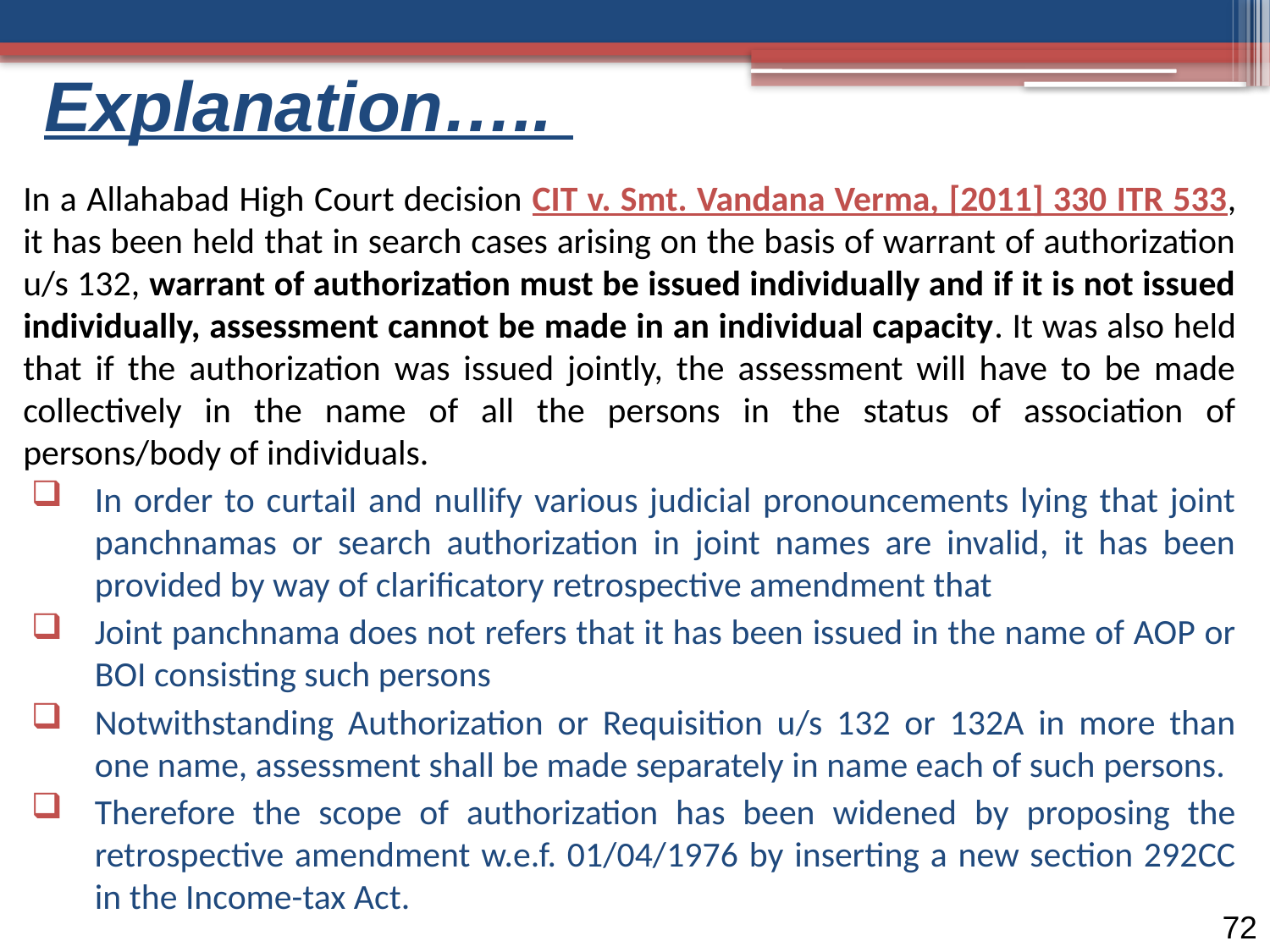

# Explanation…..
In a Allahabad High Court decision CIT v. Smt. Vandana Verma, [2011] 330 ITR 533, it has been held that in search cases arising on the basis of warrant of authorization u/s 132, warrant of authorization must be issued individually and if it is not issued individually, assessment cannot be made in an individual capacity. It was also held that if the authorization was issued jointly, the assessment will have to be made collectively in the name of all the persons in the status of association of persons/body of individuals.
In order to curtail and nullify various judicial pronouncements lying that joint panchnamas or search authorization in joint names are invalid, it has been provided by way of clarificatory retrospective amendment that
Joint panchnama does not refers that it has been issued in the name of AOP or BOI consisting such persons
Notwithstanding Authorization or Requisition u/s 132 or 132A in more than one name, assessment shall be made separately in name each of such persons.
Therefore the scope of authorization has been widened by proposing the retrospective amendment w.e.f. 01/04/1976 by inserting a new section 292CC in the Income-tax Act.
72